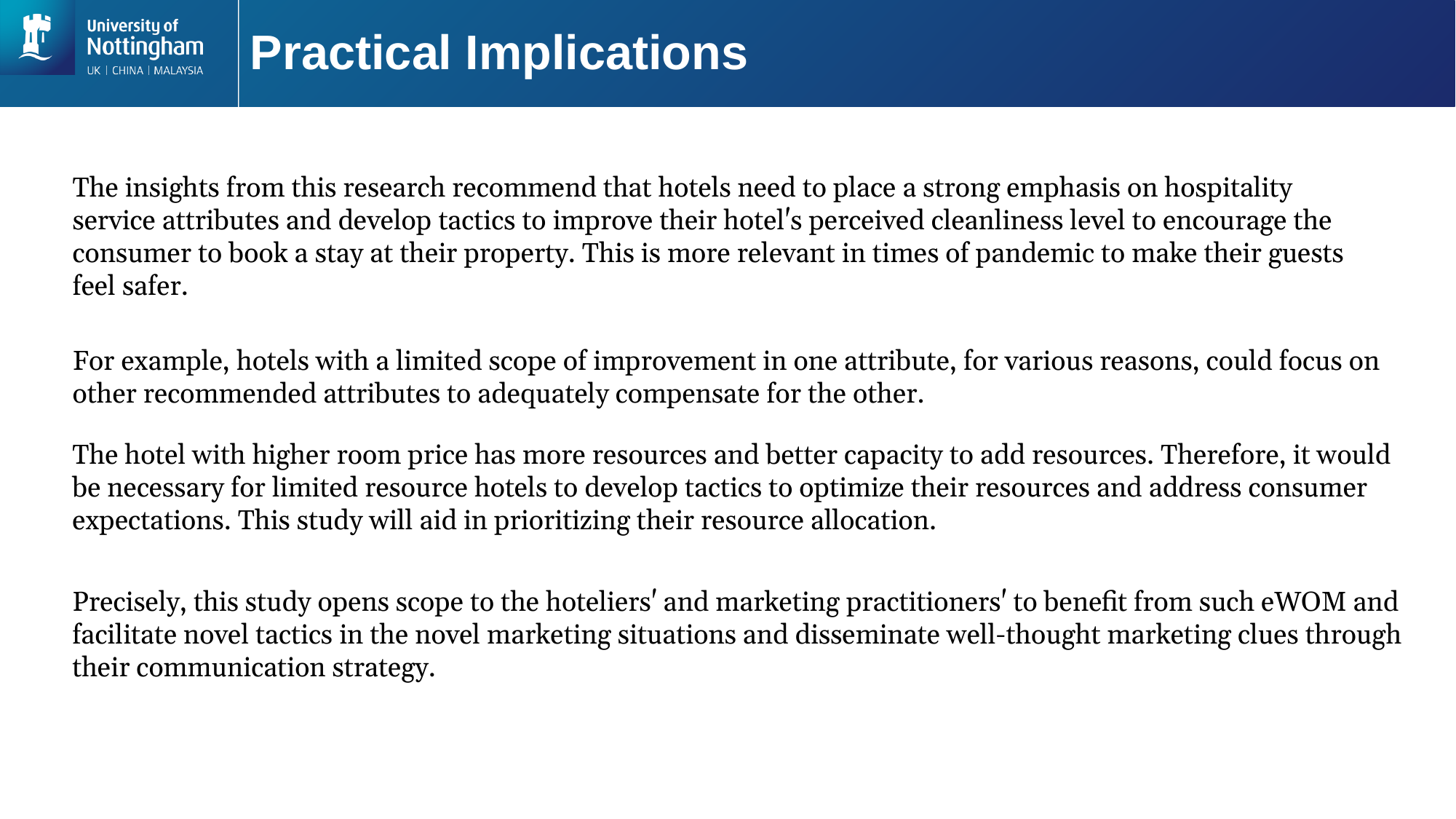

# Practical Implications
The insights from this research recommend that hotels need to place a strong emphasis on hospitality service attributes and develop tactics to improve their hotel's perceived cleanliness level to encourage the consumer to book a stay at their property. This is more relevant in times of pandemic to make their guests feel safer.
For example, hotels with a limited scope of improvement in one attribute, for various reasons, could focus on other recommended attributes to adequately compensate for the other.
The hotel with higher room price has more resources and better capacity to add resources. Therefore, it would be necessary for limited resource hotels to develop tactics to optimize their resources and address consumer expectations. This study will aid in prioritizing their resource allocation.
Precisely, this study opens scope to the hoteliers' and marketing practitioners' to benefit from such eWOM and facilitate novel tactics in the novel marketing situations and disseminate well-thought marketing clues through their communication strategy.